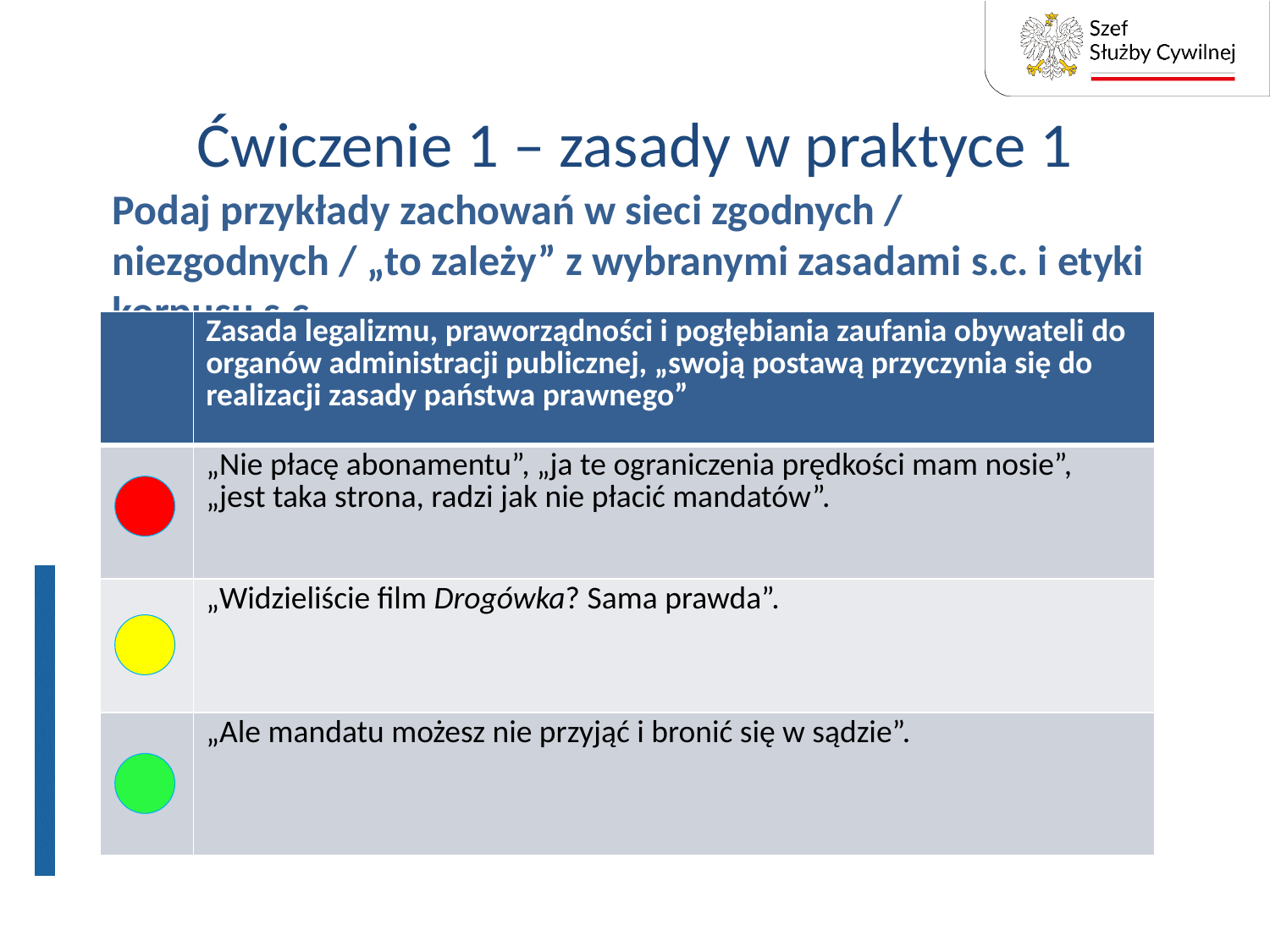

# Ćwiczenie 1 – zasady w praktyce 1
Podaj przykłady zachowań w sieci zgodnych / niezgodnych / „to zależy” z wybranymi zasadami s.c. i etyki korpusu s.c.
|  | Zasada legalizmu, praworządności i pogłębiania zaufania obywateli do organów administracji publicznej, „swoją postawą przyczynia się do realizacji zasady państwa prawnego” |
| --- | --- |
|  | „Nie płacę abonamentu”, „ja te ograniczenia prędkości mam nosie”, „jest taka strona, radzi jak nie płacić mandatów”. |
|  | „Widzieliście film Drogówka? Sama prawda”. |
|  | „Ale mandatu możesz nie przyjąć i bronić się w sądzie”. |